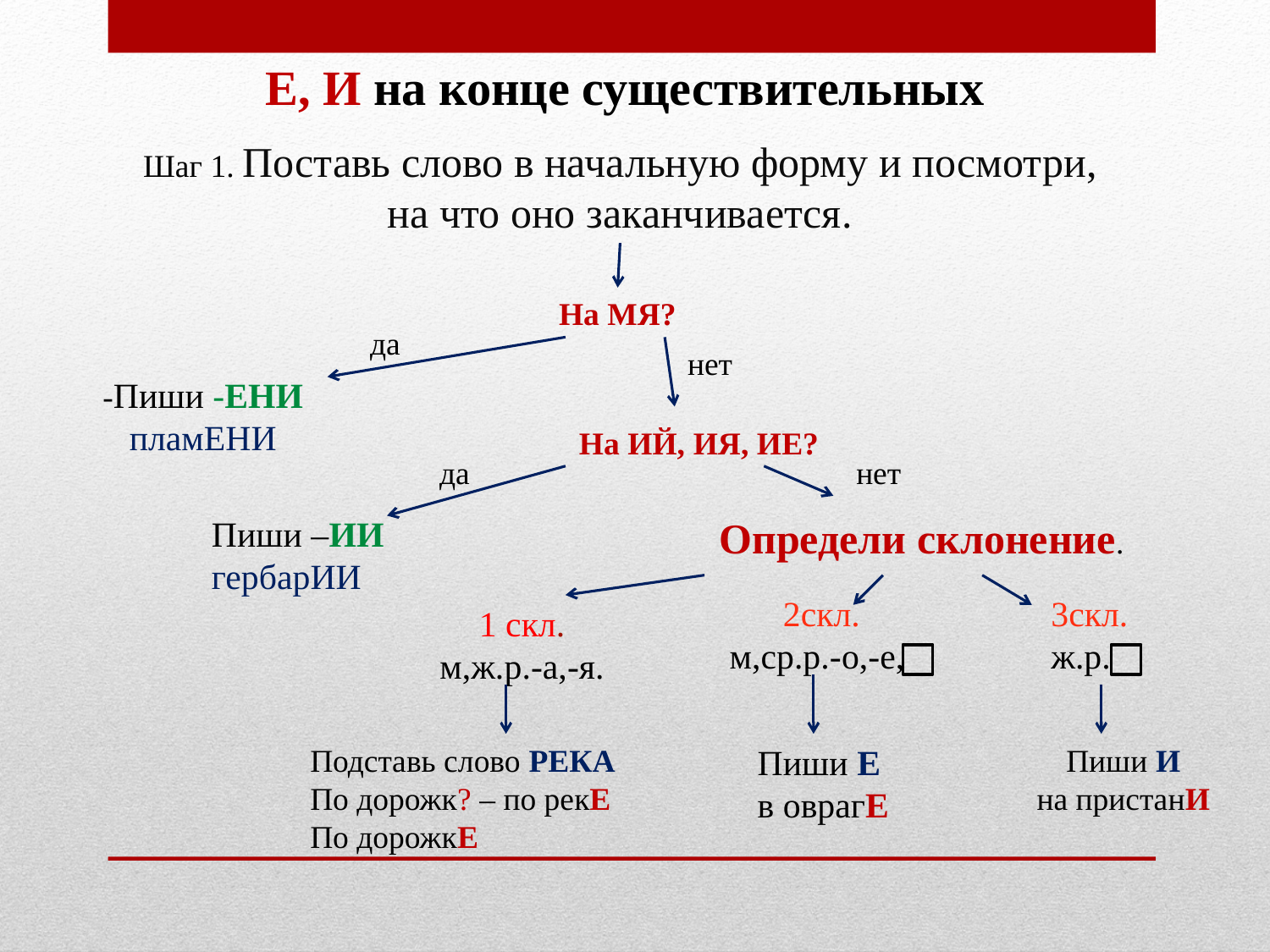

Е, И на конце существительных
Шаг 1. Поставь слово в начальную форму и посмотри, на что оно заканчивается.
На МЯ?
да
нет
-Пиши -ЕНИ
пламЕНИ
На ИЙ, ИЯ, ИЕ?
да
нет
Пиши –ИИ
гербарИИ
Определи склонение.
2скл.
м,ср.р.-о,-е,

3скл.
ж.р.
1 скл.
м,ж.р.-а,-я.

Подставь слово РЕКА
По дорожк? – по рекЕ
По дорожкЕ
Пиши Е
в оврагЕ

Пиши И
на пристанИ